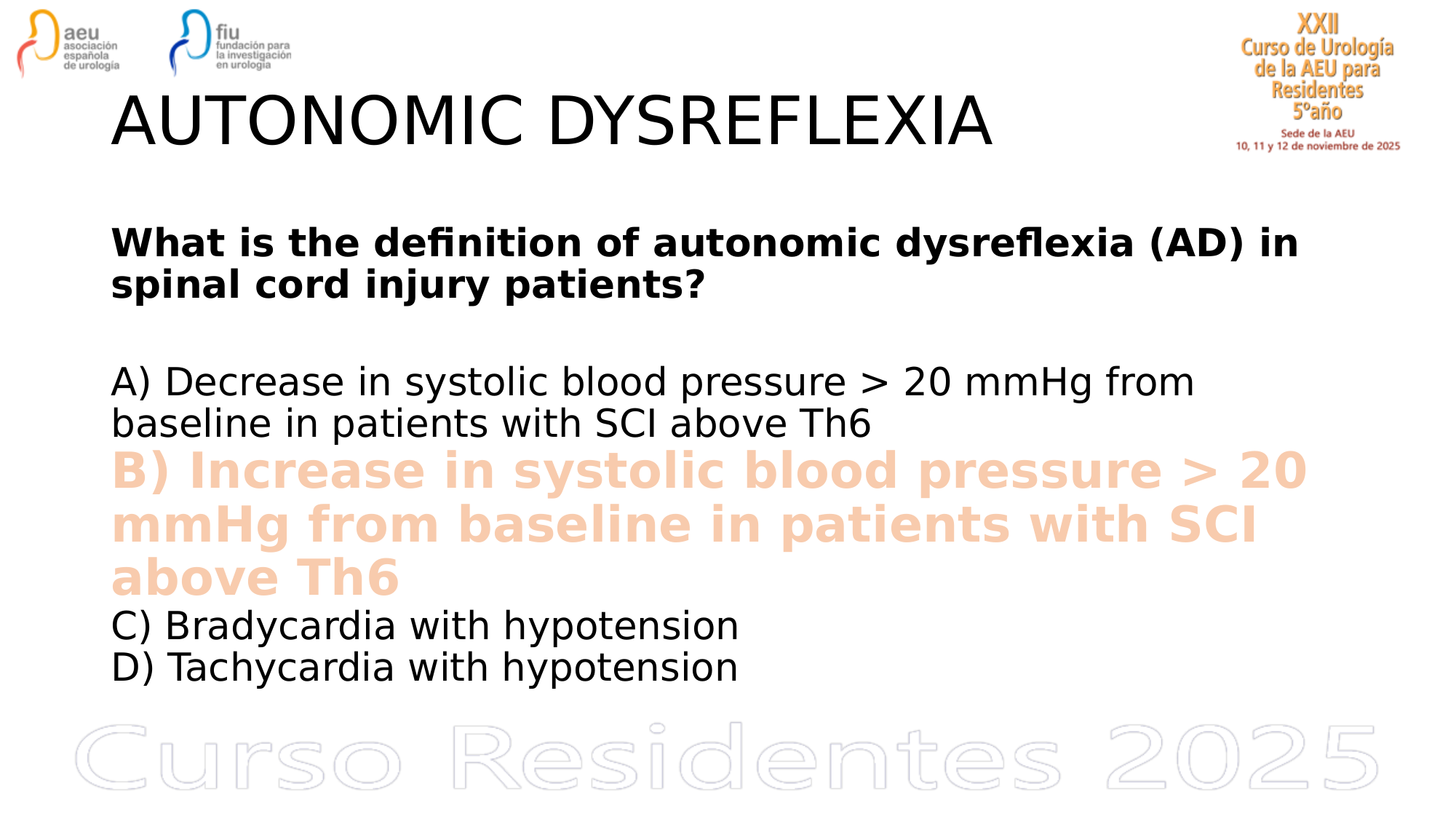

# AUTONOMIC DYSREFLEXIA
What is the definition of autonomic dysreflexia (AD) in spinal cord injury patients?
A) Decrease in systolic blood pressure > 20 mmHg from baseline in patients with SCI above Th6
B) Increase in systolic blood pressure > 20 mmHg from baseline in patients with SCI above Th6
C) Bradycardia with hypotension
D) Tachycardia with hypotension